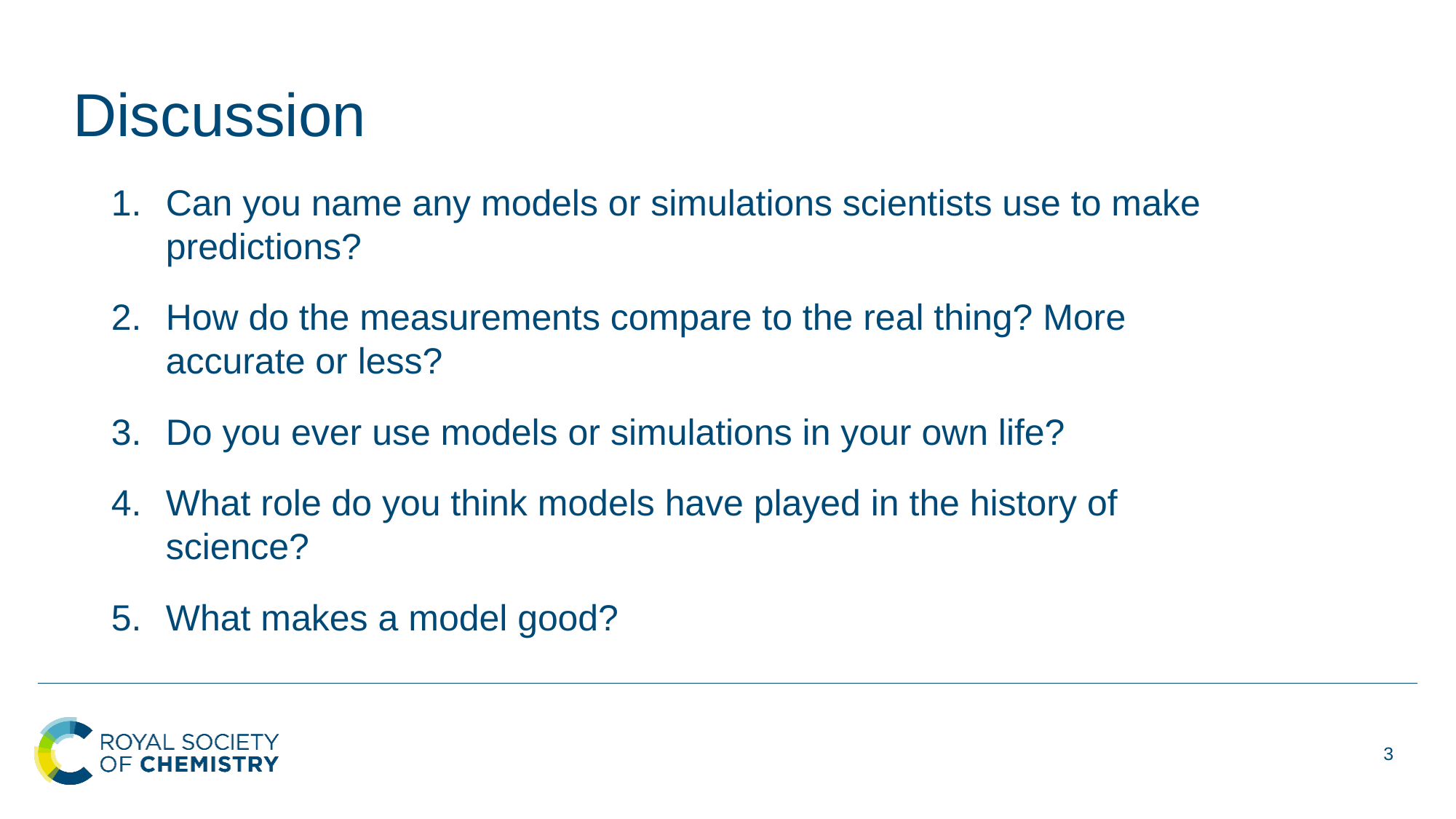

Discussion
Can you name any models or simulations scientists use to make predictions?
How do the measurements compare to the real thing? More accurate or less?
Do you ever use models or simulations in your own life?
What role do you think models have played in the history of science?
What makes a model good?

3